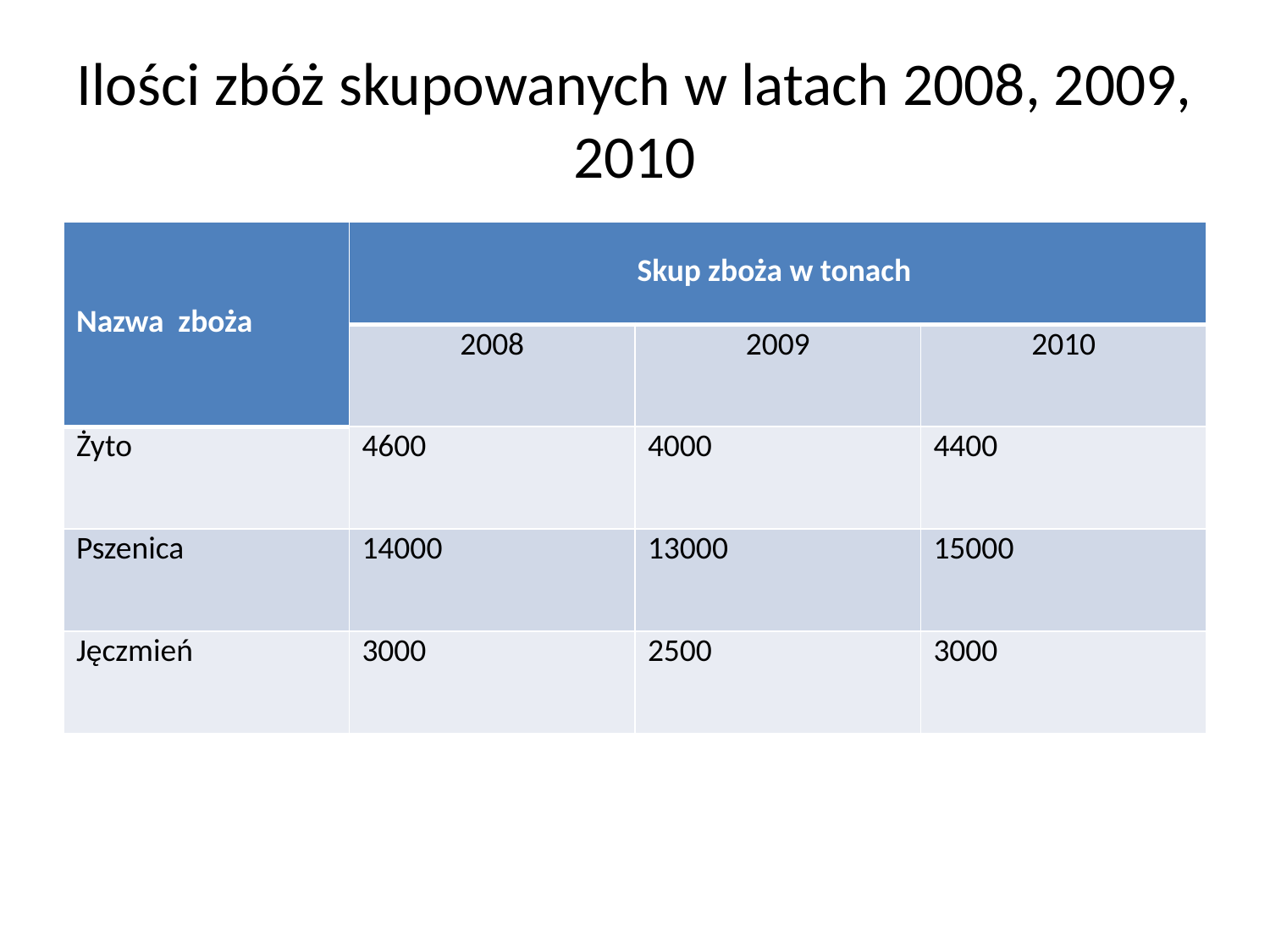

# Ilości zbóż skupowanych w latach 2008, 2009, 2010
| Nazwa zboża | Skup zboża w tonach |  |  |
| --- | --- | --- | --- |
|  | 2008 | 2009 | 2010 |
| Żyto | 4600 | 4000 | 4400 |
| Pszenica | 14000 | 13000 | 15000 |
| Jęczmień | 3000 | 2500 | 3000 |